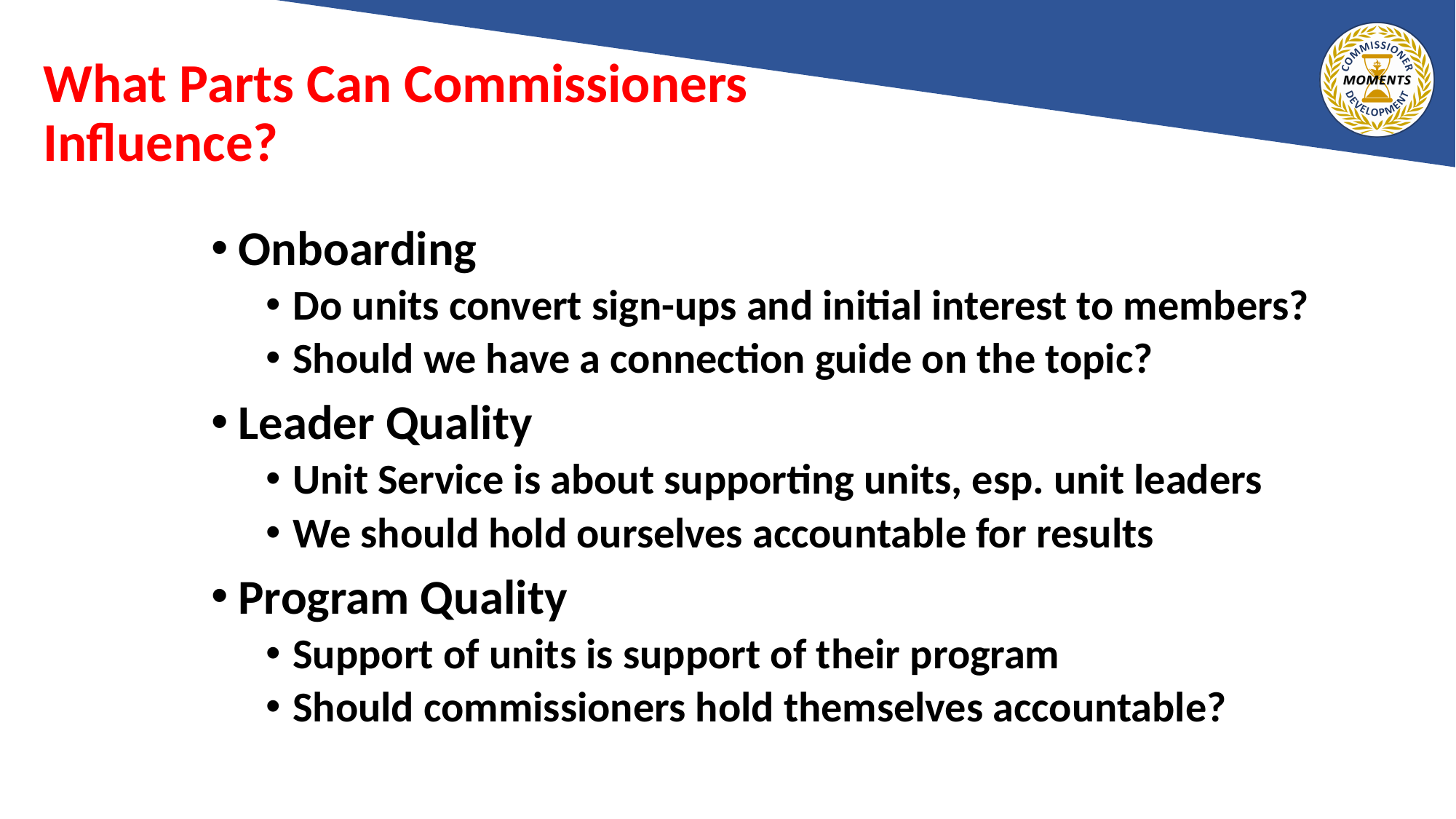

# What Parts Can Commissioners Influence?
Onboarding
Do units convert sign-ups and initial interest to members?
Should we have a connection guide on the topic?
Leader Quality
Unit Service is about supporting units, esp. unit leaders
We should hold ourselves accountable for results
Program Quality
Support of units is support of their program
Should commissioners hold themselves accountable?